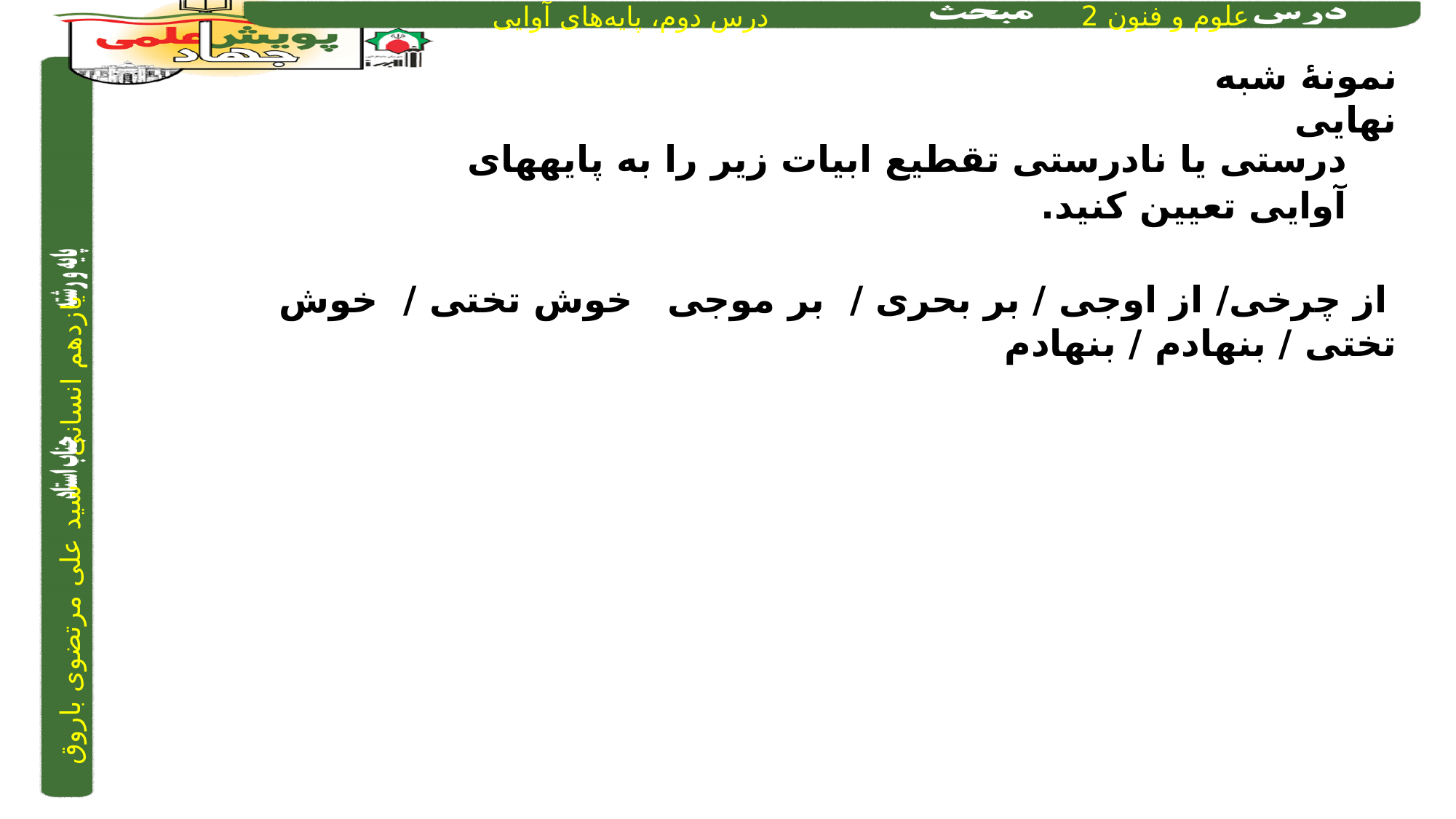

نمونۀ شبه نهایی
درستی یا نادرستی تقطیع ابیات زیر را به پایه­های آوایی تعیین کنید.
 از چرخی/ از اوجی / بر بحری /  بر موجی		خوش تختی /  خوش تختی / بنهادم / بنهادم